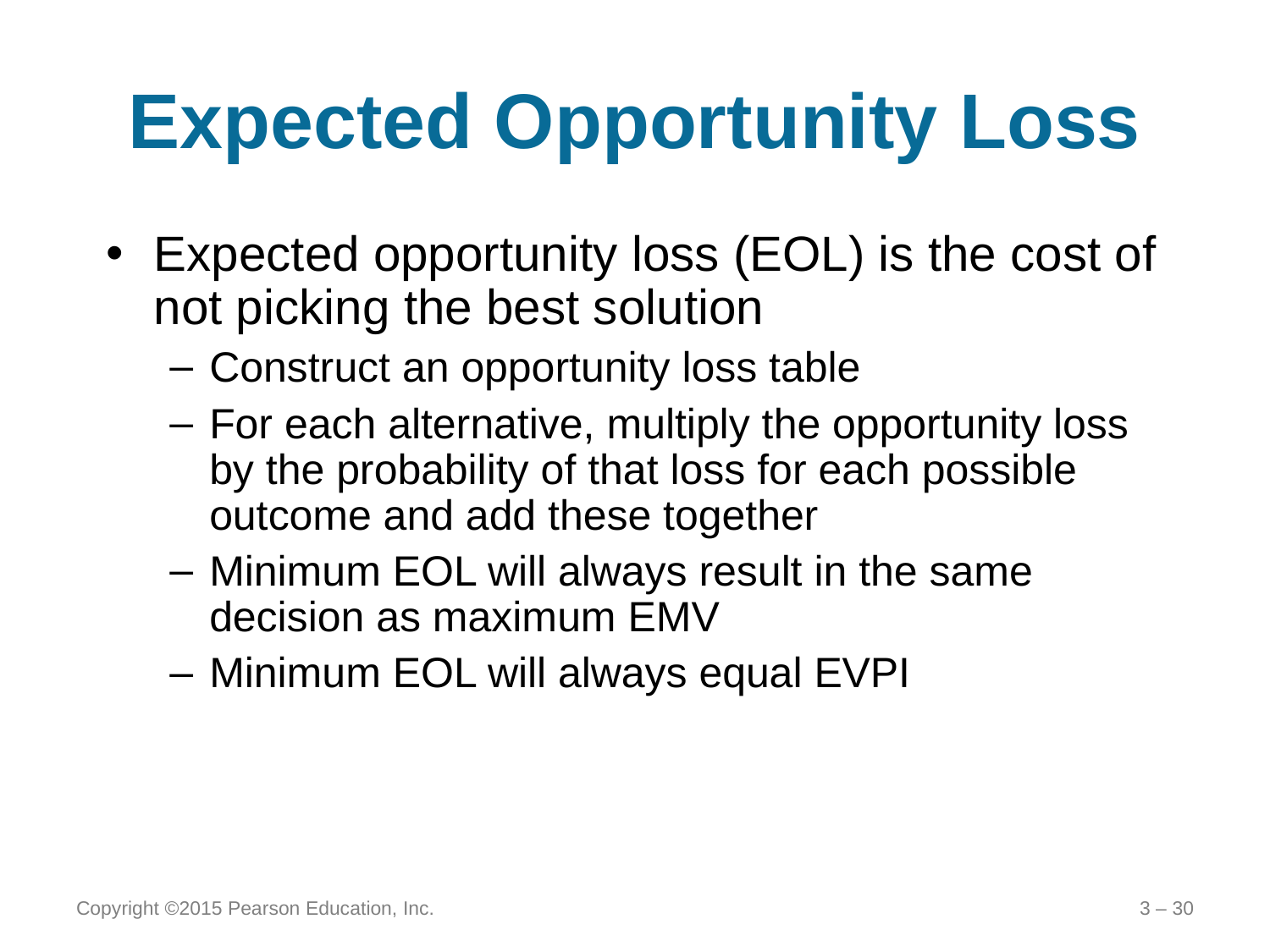

# Expected Opportunity Loss
Expected opportunity loss (EOL) is the cost of not picking the best solution
Construct an opportunity loss table
For each alternative, multiply the opportunity loss by the probability of that loss for each possible outcome and add these together
Minimum EOL will always result in the same decision as maximum EMV
Minimum EOL will always equal EVPI
Copyright ©2015 Pearson Education, Inc.
3 – 30